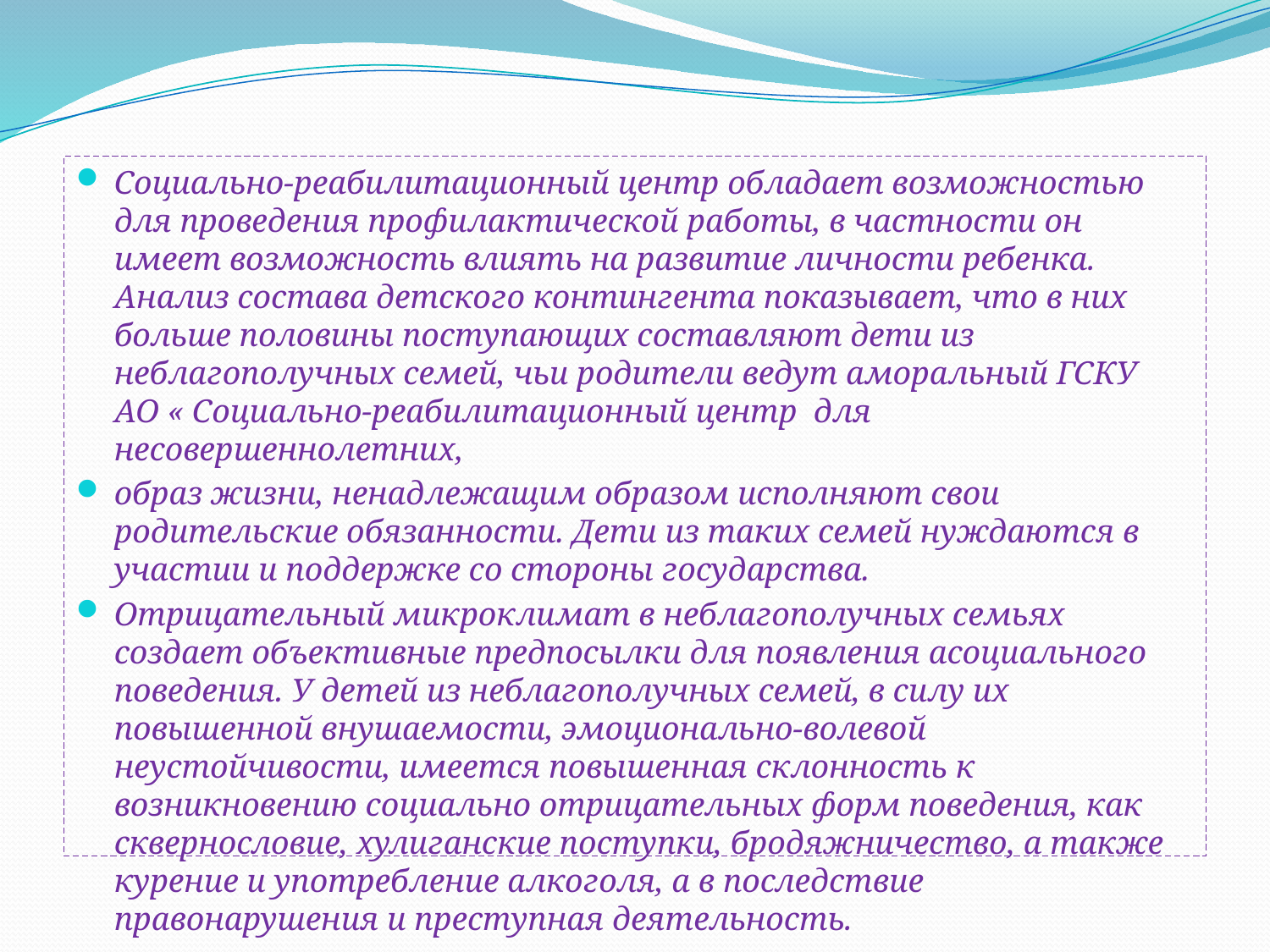

#
Социально-реабилитационный центр обладает возможностью для проведения профилактической работы, в частности он имеет возможность влиять на развитие личности ребенка. Анализ состава детского контингента показывает, что в них больше половины поступающих составляют дети из неблагополучных семей, чьи родители ведут аморальный ГСКУ  АО « Социально-реабилитационный центр  для несовершеннолетних,
образ жизни, ненадлежащим образом исполняют свои родительские обязанности. Дети из таких семей нуждаются в участии и поддержке со стороны государства.
Отрицательный микроклимат в неблагополучных семьях создает объективные предпосылки для появления асоциального поведения. У детей из неблагополучных семей, в силу их повышенной внушаемости, эмоционально-волевой неустойчивости, имеется повышенная склонность к возникновению социально отрицательных форм поведения, как сквернословие, хулиганские поступки, бродяжничество, а также курение и употребление алкоголя, а в последствие правонарушения и преступная деятельность.